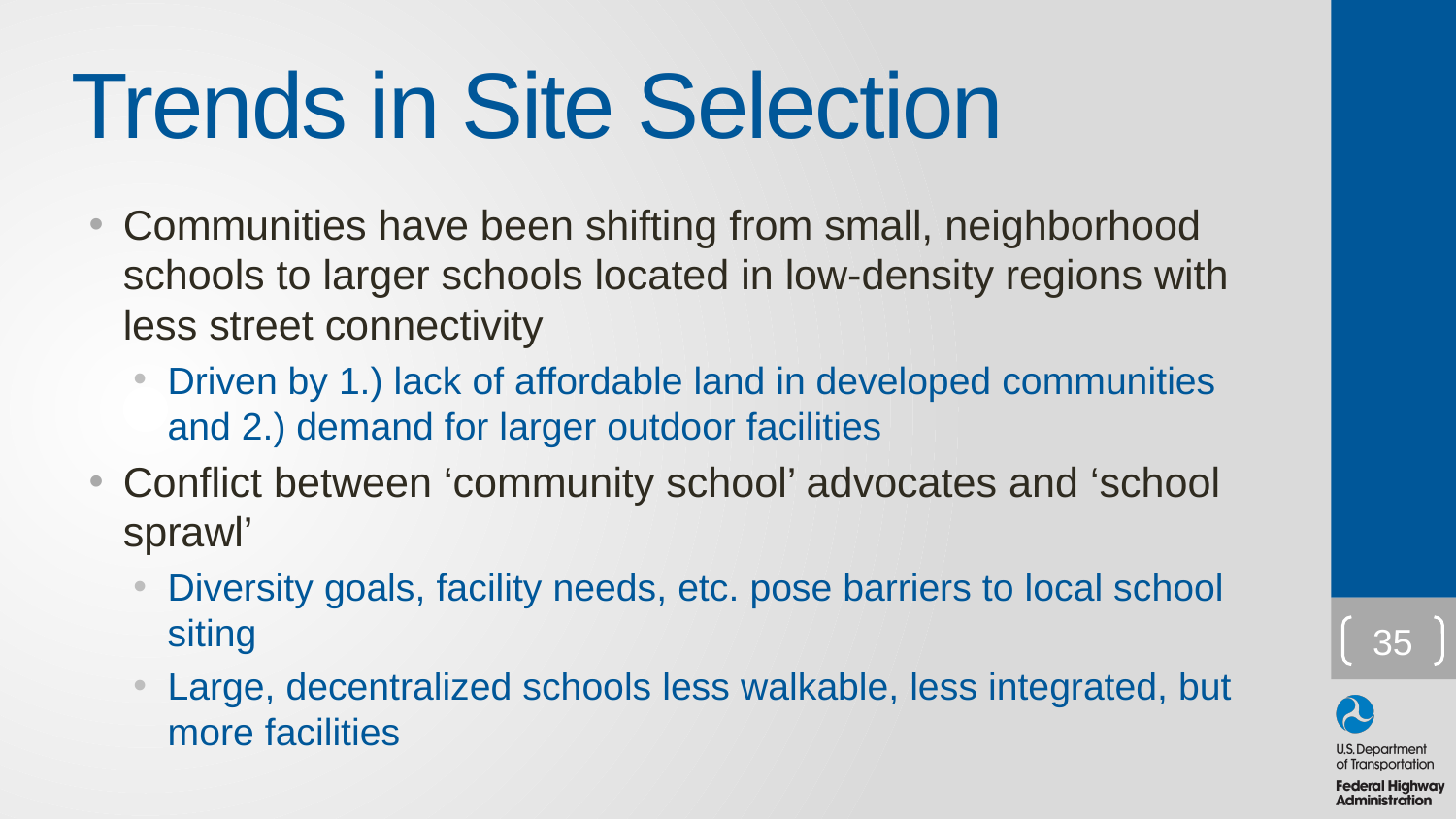

# Trends in Site Selection
Communities have been shifting from small, neighborhood schools to larger schools located in low-density regions with less street connectivity
Driven by 1.) lack of affordable land in developed communities and 2.) demand for larger outdoor facilities
Conflict between ‘community school’ advocates and ‘school sprawl’
Diversity goals, facility needs, etc. pose barriers to local school siting
Large, decentralized schools less walkable, less integrated, but more facilities
35